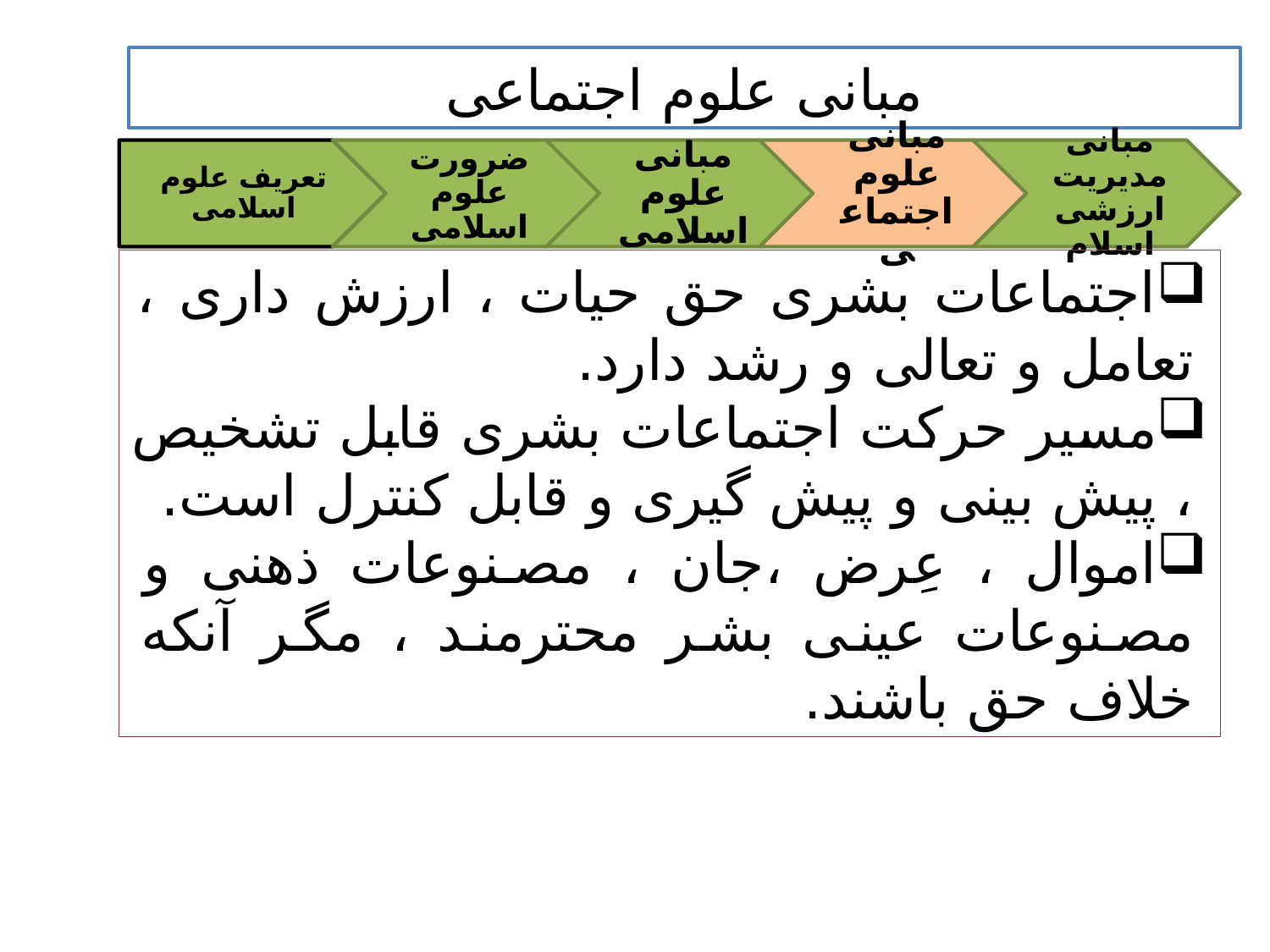

مبانی علوم اجتماعی
تعریف علوم اسلامی
ضرورت علوم اسلامی
مبانی علوم اسلامی
مبانی علوم اجتماعی
مبانی مدیریت ارزشی اسلام
اجتماعات بشری حق حیات ، ارزش داری ، تعامل و تعالی و رشد دارد.
مسیر حرکت اجتماعات بشری قابل تشخیص ، پیش بینی و پیش گیری و قابل کنترل است.
اموال ، عِرض ،جان ، مصنوعات ذهنی و مصنوعات عینی بشر محترمند ، مگر آنکه خلاف حق باشند.